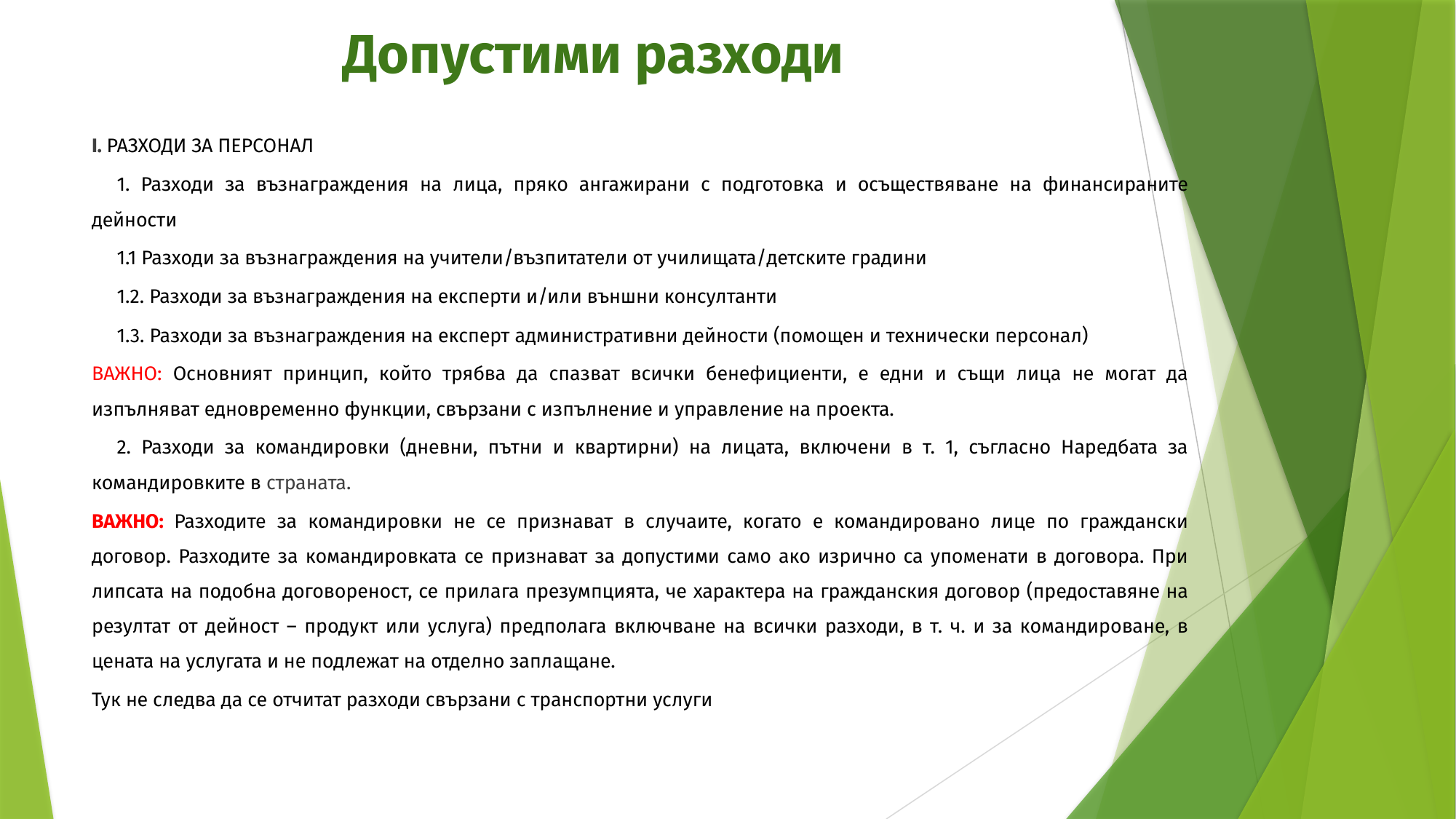

# Допустими разходи
I. РАЗХОДИ ЗА ПЕРСОНАЛ
	1. Разходи за възнаграждения на лица, пряко ангажирани с подготовка и осъществяване на финансираните дейности
		1.1 Разходи за възнаграждения на учители/възпитатели от училищата/детските градини
		1.2. Разходи за възнаграждения на експерти и/или външни консултанти
		1.3. Разходи за възнаграждения на експерт административни дейности (помощен и технически персонал)
ВАЖНО: Основният принцип, който трябва да спазват всички бенефициенти, е едни и същи лица не могат да изпълняват едновременно функции, свързани с изпълнение и управление на проекта.
	2. Разходи за командировки (дневни, пътни и квартирни) на лицата, включени в т. 1, съгласно Наредбата за командировките в страната.
ВАЖНО: Разходите за командировки не се признават в случаите, когато е командировано лице по граждански договор. Разходите за командировката се признават за допустими само ако изрично са упоменати в договора. При липсата на подобна договореност, се прилага презумпцията, че характера на гражданския договор (предоставяне на резултат от дейност – продукт или услуга) предполага включване на всички разходи, в т. ч. и за командироване, в цената на услугата и не подлежат на отделно заплащане.
Тук не следва да се отчитат разходи свързани с транспортни услуги